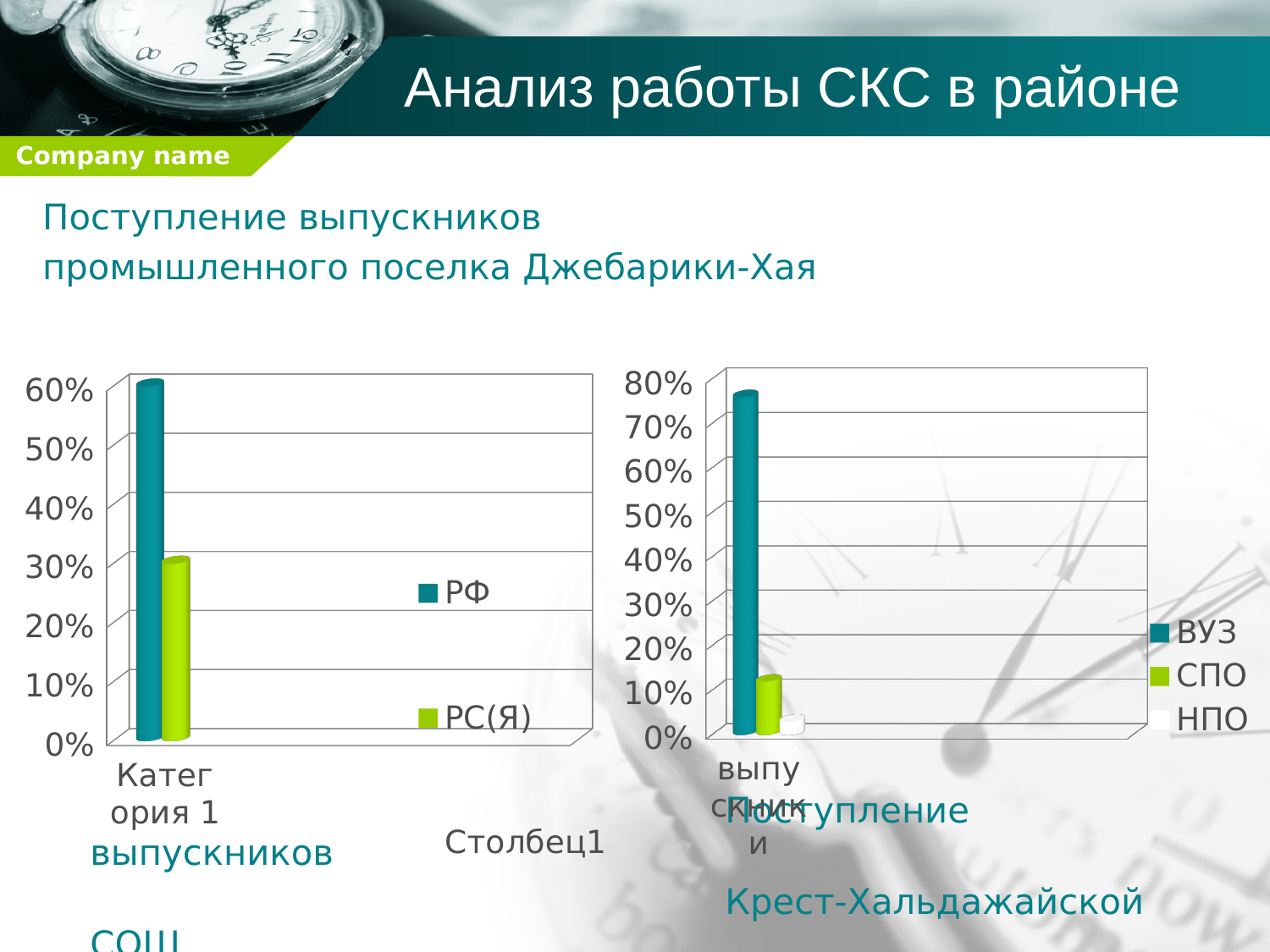

# Анализ работы СКС в районе
Поступление выпускников
промышленного поселка Джебарики-Хая

						Поступление выпускников
 						Крест-Хальдажайской СОШ

[unsupported chart]

[unsupported chart]